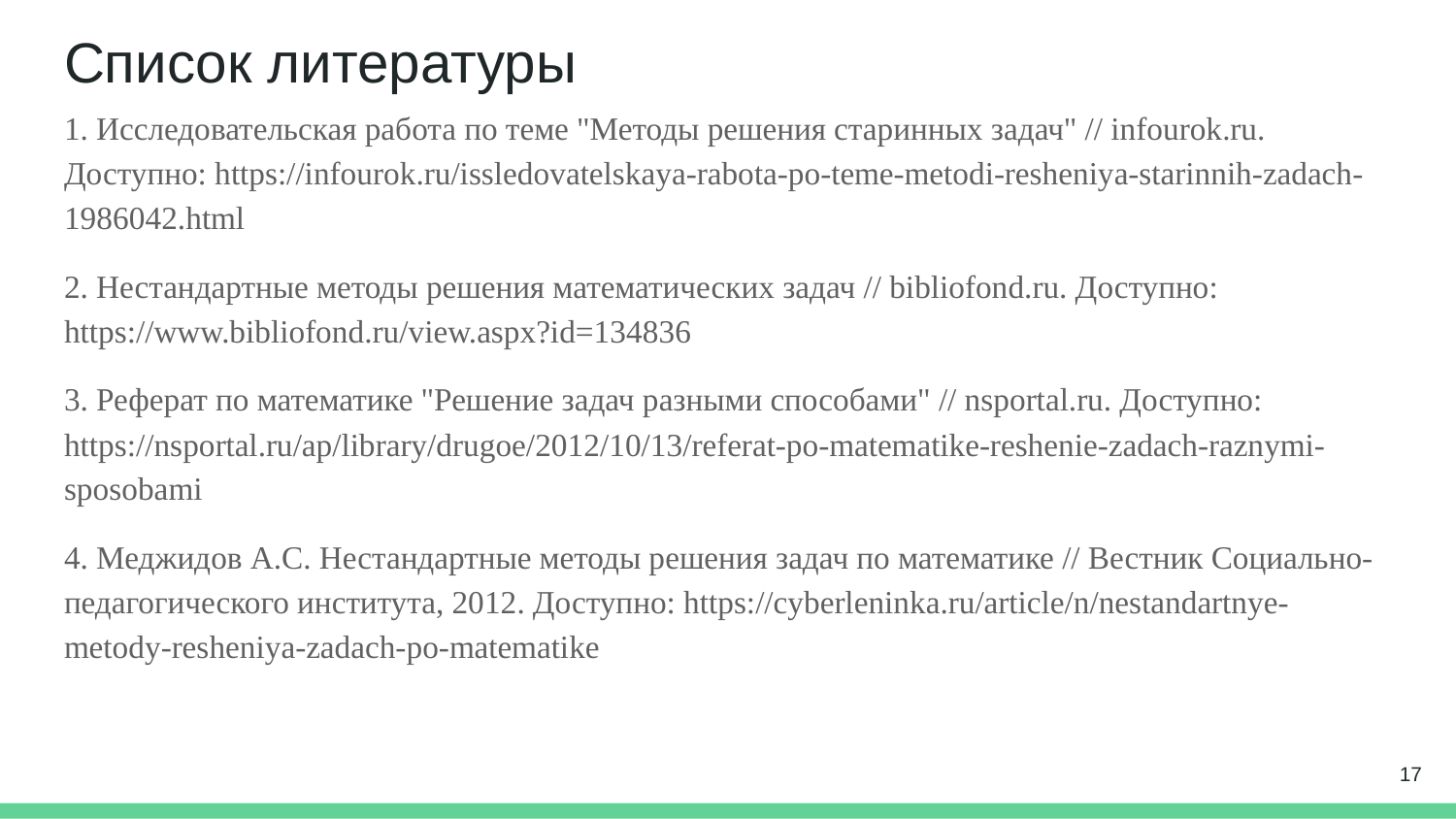

# Список литературы
1. Исследовательская работа по теме "Методы решения старинных задач" // infourok.ru. Доступно: https://infourok.ru/issledovatelskaya-rabota-po-teme-metodi-resheniya-starinnih-zadach-1986042.html
2. Нестандартные методы решения математических задач // bibliofond.ru. Доступно: https://www.bibliofond.ru/view.aspx?id=134836
3. Реферат по математике "Решение задач разными способами" // nsportal.ru. Доступно: https://nsportal.ru/ap/library/drugoe/2012/10/13/referat-po-matematike-reshenie-zadach-raznymi-sposobami
4. Меджидов А.С. Нестандартные методы решения задач по математике // Вестник Социально-педагогического института, 2012. Доступно: https://cyberleninka.ru/article/n/nestandartnye-metody-resheniya-zadach-po-matematike
17